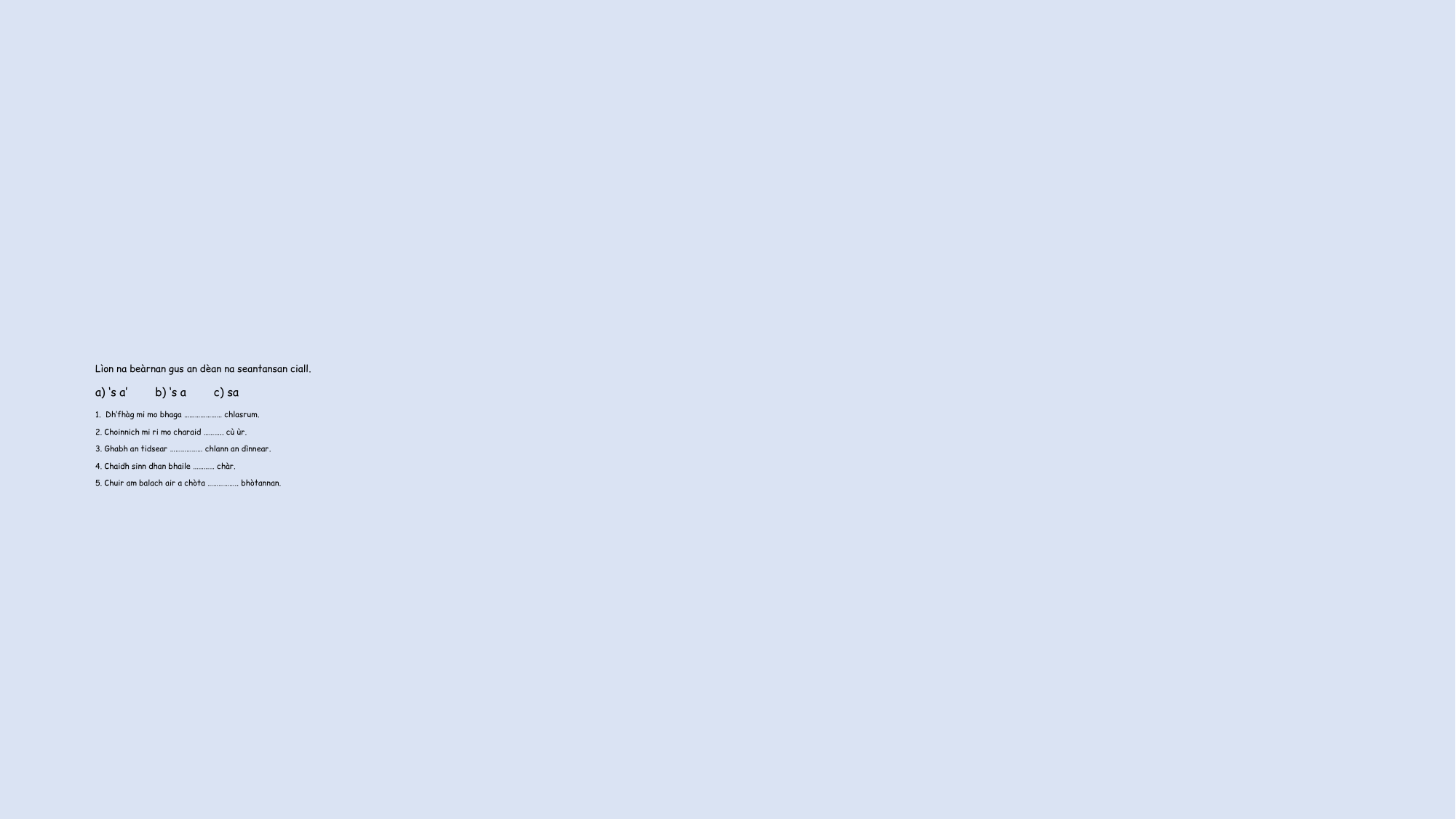

# Lìon na beàrnan gus an dèan na seantansan ciall. a) ‘s a’        b) ‘s a        c) sa 1.  Dh’fhàg mi mo bhaga ………………… chlasrum. 2. Choinnich mi ri mo charaid ……….. cù ùr. 3. Ghabh an tidsear ……………… chlann an dìnnear. 4. Chaidh sinn dhan bhaile ………… chàr. 5. Chuir am balach air a chòta …………….. bhòtannan.